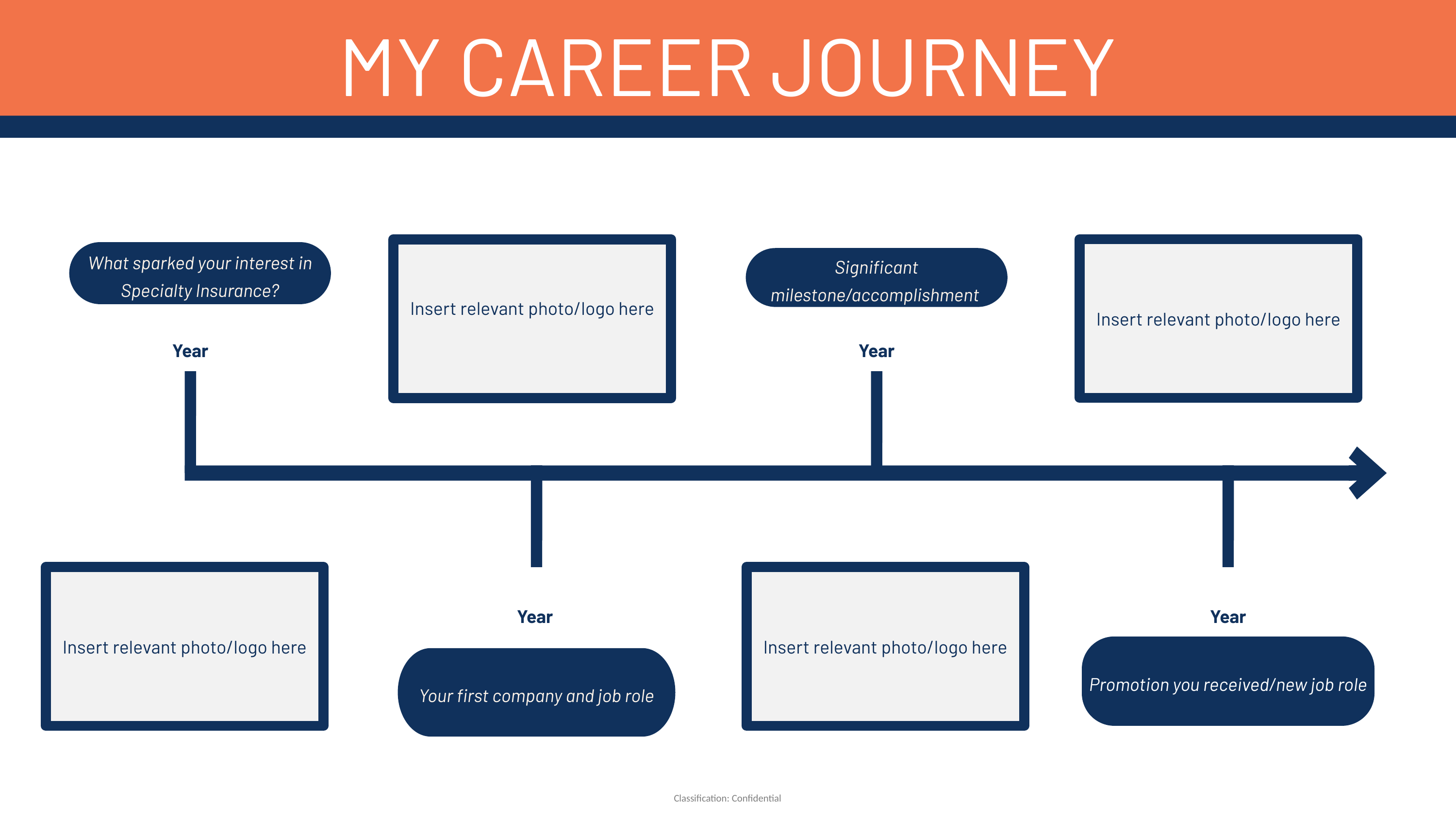

MY CAREER JOURNEY
Insert relevant photo/logo here
Insert relevant photo/logo here

What sparked your interest in Specialty Insurance?
Significant milestone/accomplishment
Year
Year

Insert relevant photo/logo here
Insert relevant photo/logo here
Year
Year
Promotion you received/new job role
Your first company and job role